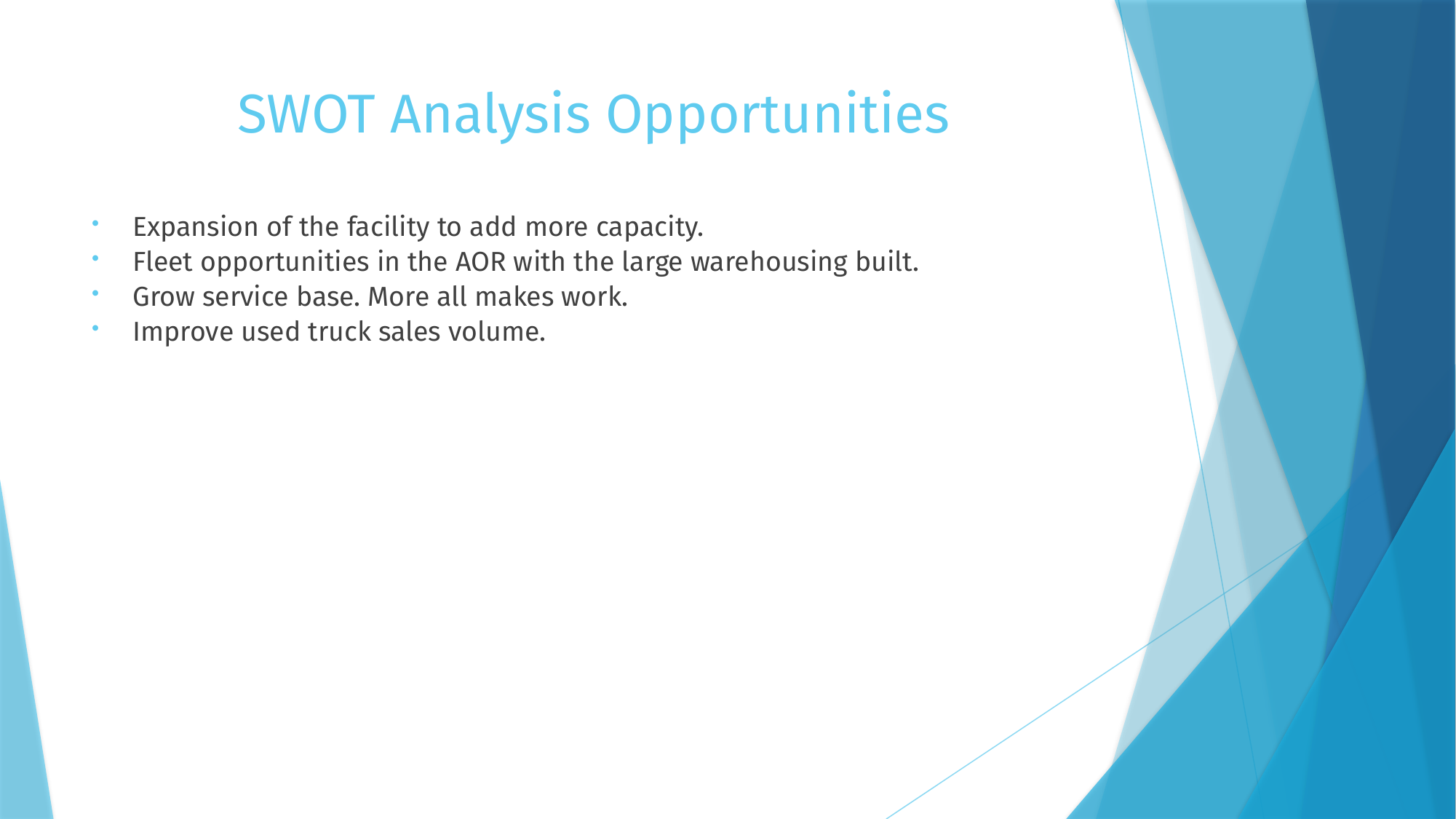

# SWOT Analysis Opportunities

Expansion of the facility to add more capacity.
Fleet opportunities in the AOR with the large warehousing built.
Grow service base. More all makes work.
Improve used truck sales volume.